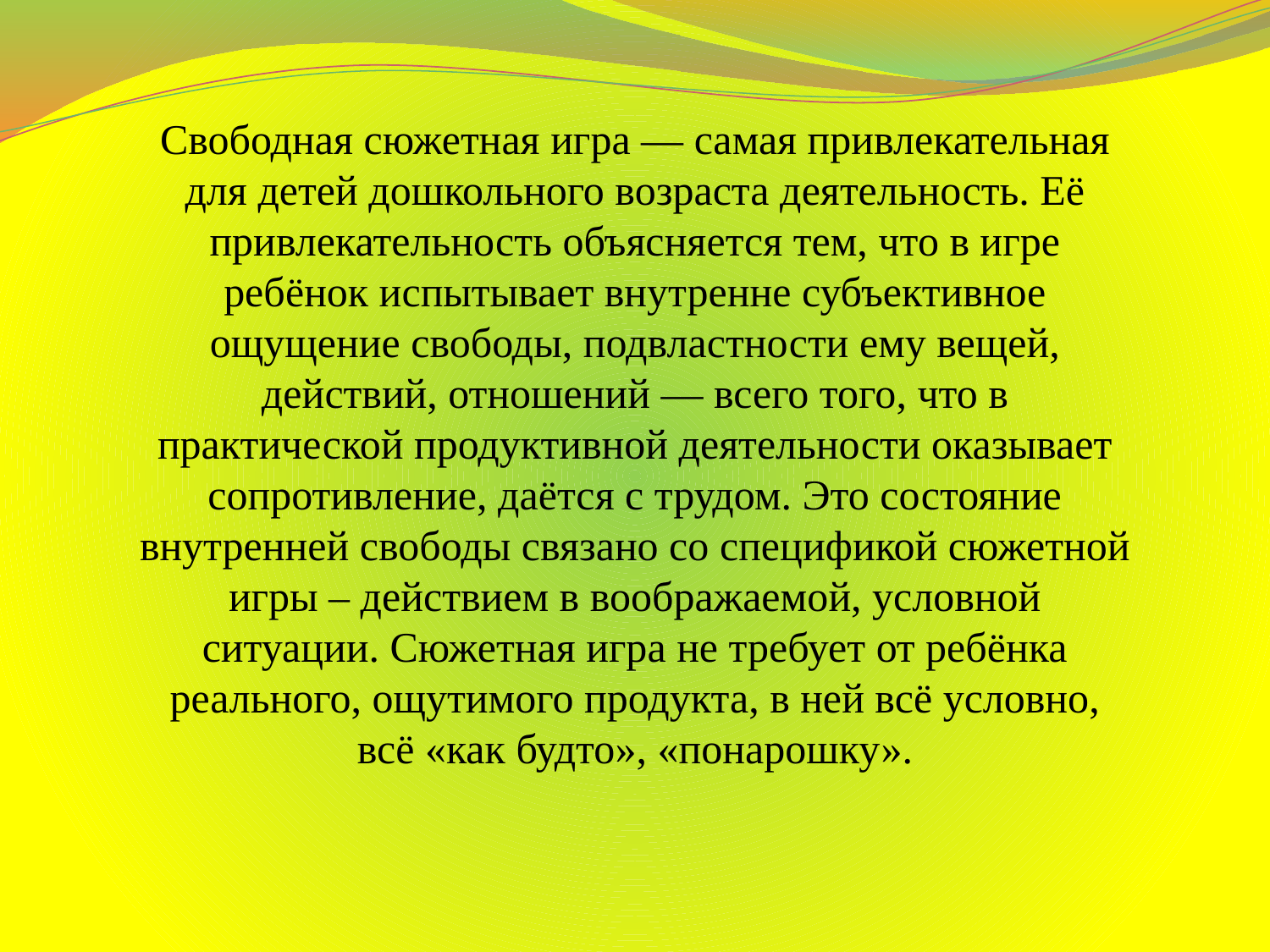

Свободная сюжетная игра — самая привлекательная для детей дошкольного возраста деятельность. Её привлекательность объясняется тем, что в игре ребёнок испытывает внутренне субъективное ощущение свободы, подвластности ему вещей, действий, отношений — всего того, что в практической продуктивной деятельности оказывает сопротивление, даётся с трудом. Это состояние внутренней свободы связано со спецификой сюжетной игры – действием в воображаемой, условной ситуации. Сюжетная игра не требует от ребёнка реального, ощутимого продукта, в ней всё условно, всё «как будто», «понарошку».